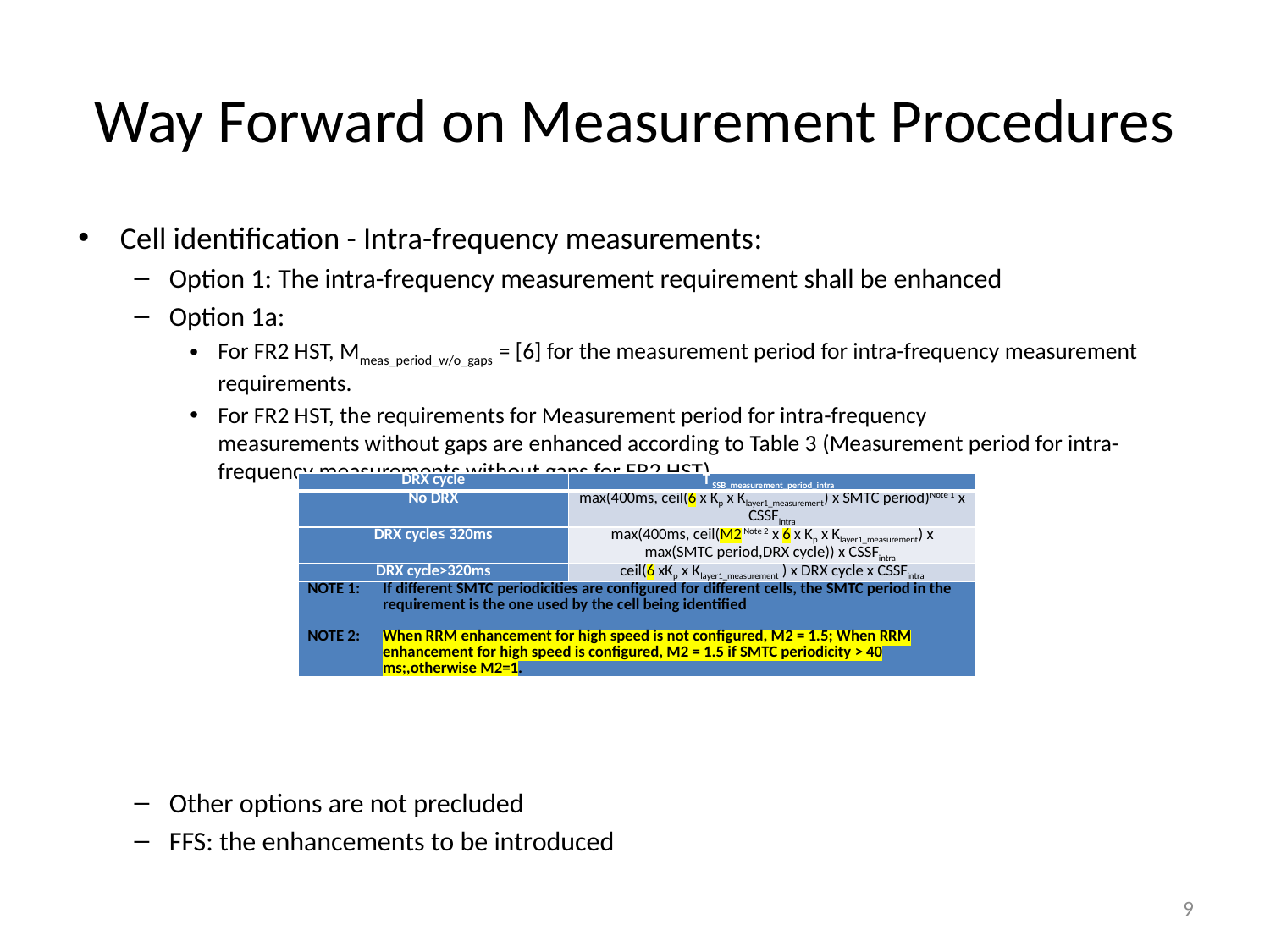

# Way Forward on Measurement Procedures
Cell identification - Intra-frequency measurements:
Option 1: The intra-frequency measurement requirement shall be enhanced
Option 1a:
For FR2 HST, Mmeas_period_w/o_gaps  = [6] for the measurement period for intra-frequency measurement requirements.
For FR2 HST, the requirements for Measurement period for intra-frequency
measurements without gaps are enhanced according to Table 3 (Measurement period for intra-frequency measurements without gaps for FR2 HST).

Other options are not precluded
FFS: the enhancements to be introduced
| DRX cycle | T SSB\_measurement\_period\_intra |
| --- | --- |
| No DRX | max(400ms, ceil(6 x Kp x Klayer1\_measurement) x SMTC period)Note 1 x CSSFintra |
| DRX cycle≤ 320ms | max(400ms, ceil(M2 Note 2 x 6 x Kp x Klayer1\_measurement) x max(SMTC period,DRX cycle)) x CSSFintra |
| DRX cycle>320ms | ceil(6 xKp x Klayer1\_measurement ) x DRX cycle x CSSFintra |
| NOTE 1: If different SMTC periodicities are configured for different cells, the SMTC period in the requirement is the one used by the cell being identified NOTE 2: When RRM enhancement for high speed is not configured, M2 = 1.5; When RRM enhancement for high speed is configured, M2 = 1.5 if SMTC periodicity > 40 ms;,otherwise M2=1. |  |
9